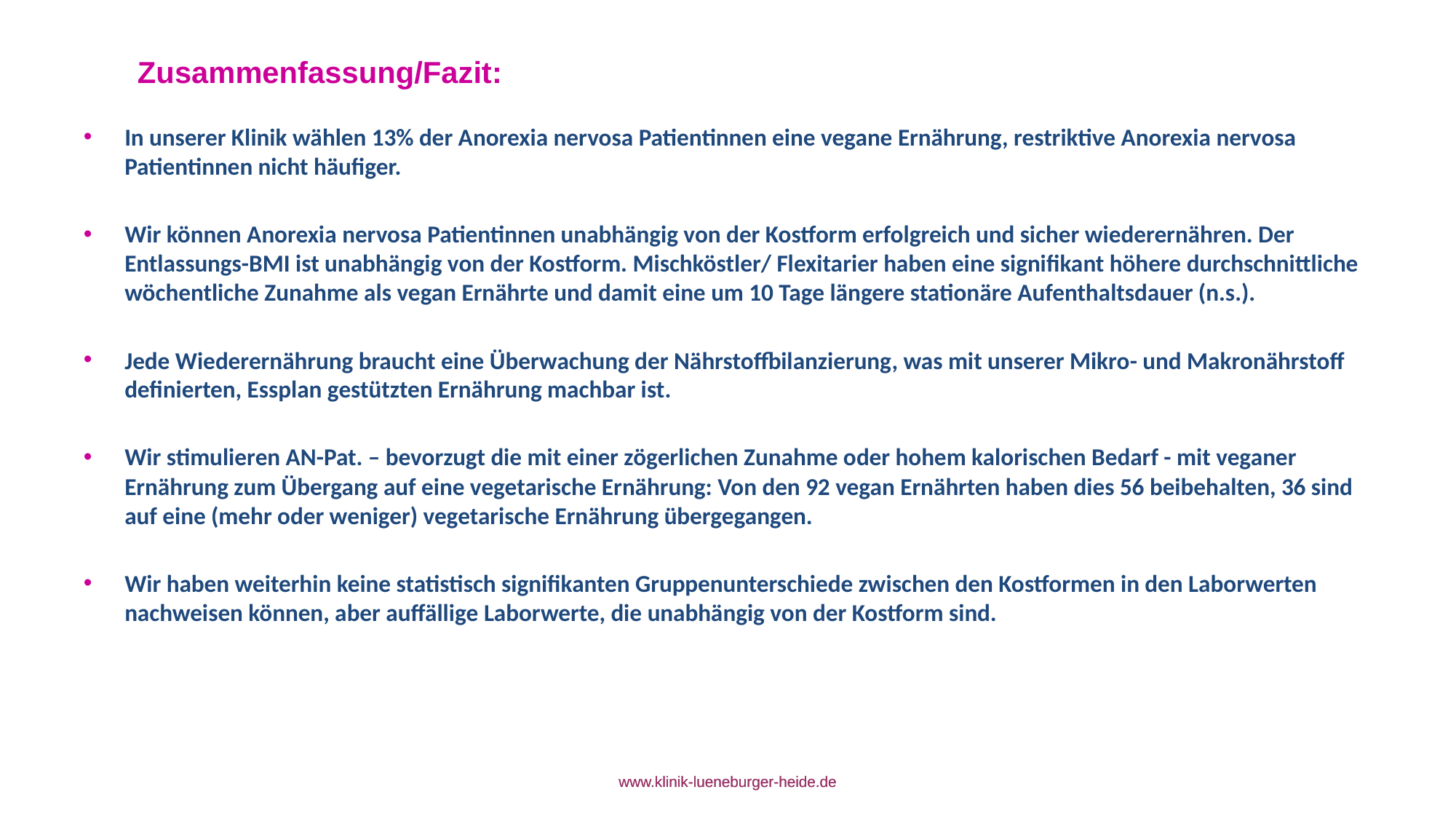

# Zusammenfassung/Fazit:
In unserer Klinik wählen 13% der Anorexia nervosa Patientinnen eine vegane Ernährung, restriktive Anorexia nervosa Patientinnen nicht häufiger.

Wir können Anorexia nervosa Patientinnen unabhängig von der Kostform erfolgreich und sicher wiederernähren. Der Entlassungs-BMI ist unabhängig von der Kostform. Mischköstler/ Flexitarier haben eine signifikant höhere durchschnittliche wöchentliche Zunahme als vegan Ernährte und damit eine um 10 Tage längere stationäre Aufenthaltsdauer (n.s.).

Jede Wiederernährung braucht eine Überwachung der Nährstoffbilanzierung, was mit unserer Mikro- und Makronährstoff definierten, Essplan gestützten Ernährung machbar ist.

Wir stimulieren AN-Pat. – bevorzugt die mit einer zögerlichen Zunahme oder hohem kalorischen Bedarf - mit veganer Ernährung zum Übergang auf eine vegetarische Ernährung: Von den 92 vegan Ernährten haben dies 56 beibehalten, 36 sind auf eine (mehr oder weniger) vegetarische Ernährung übergegangen.

Wir haben weiterhin keine statistisch signifikanten Gruppenunterschiede zwischen den Kostformen in den Laborwerten nachweisen können, aber auffällige Laborwerte, die unabhängig von der Kostform sind.